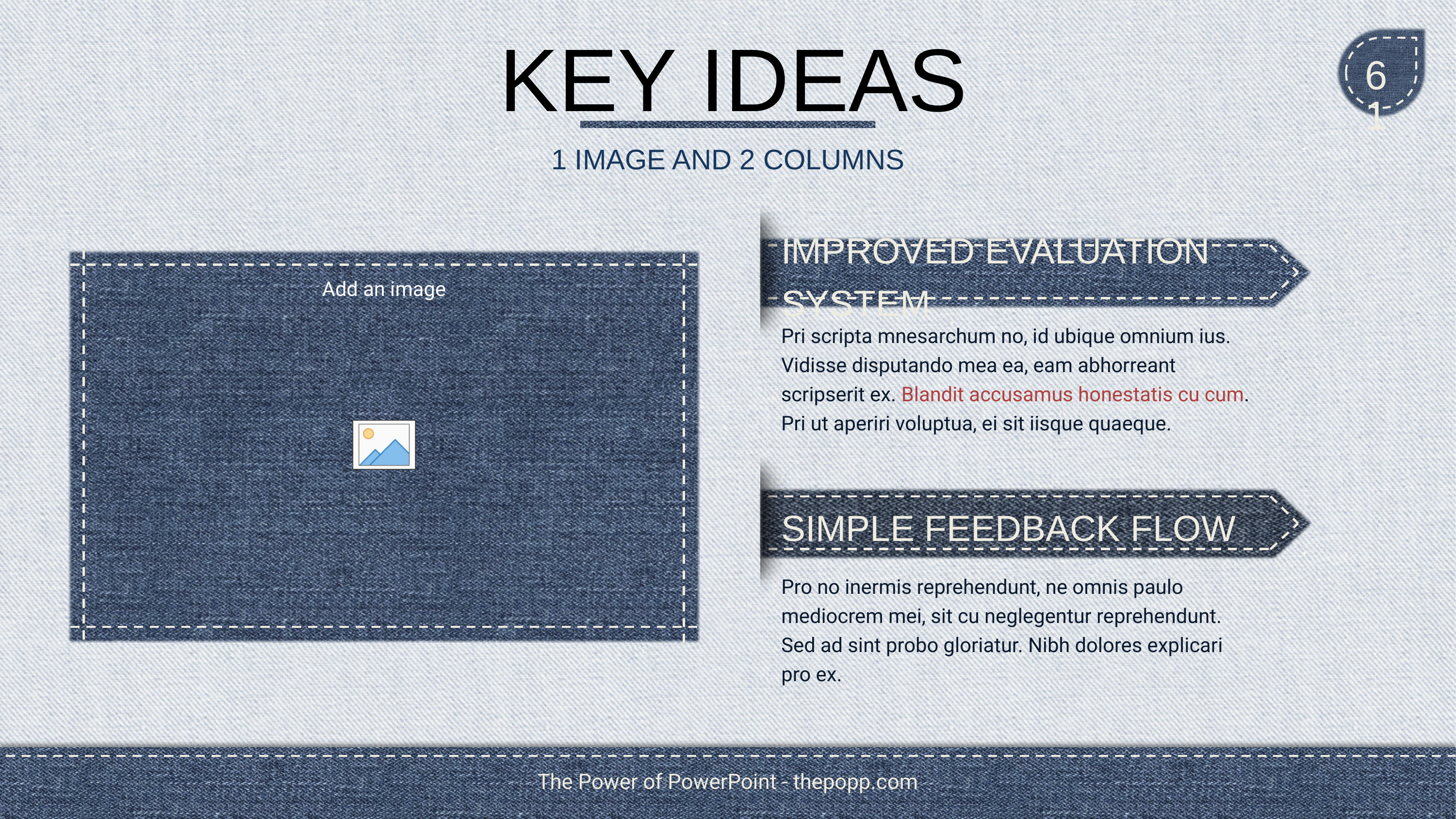

# KEY IDEAS
61
1 IMAGE AND 2 COLUMNS
IMPROVED EVALUATION SYSTEM

Pri scripta mnesarchum no, id ubique omnium ius. Vidisse disputando mea ea, eam abhorreant scripserit ex. Blandit accusamus honestatis cu cum. Pri ut aperiri voluptua, ei sit iisque quaeque.
SIMPLE FEEDBACK FLOW
Pro no inermis reprehendunt, ne omnis paulo mediocrem mei, sit cu neglegentur reprehendunt. Sed ad sint probo gloriatur. Nibh dolores explicari pro ex.
The Power of PowerPoint - thepopp.com